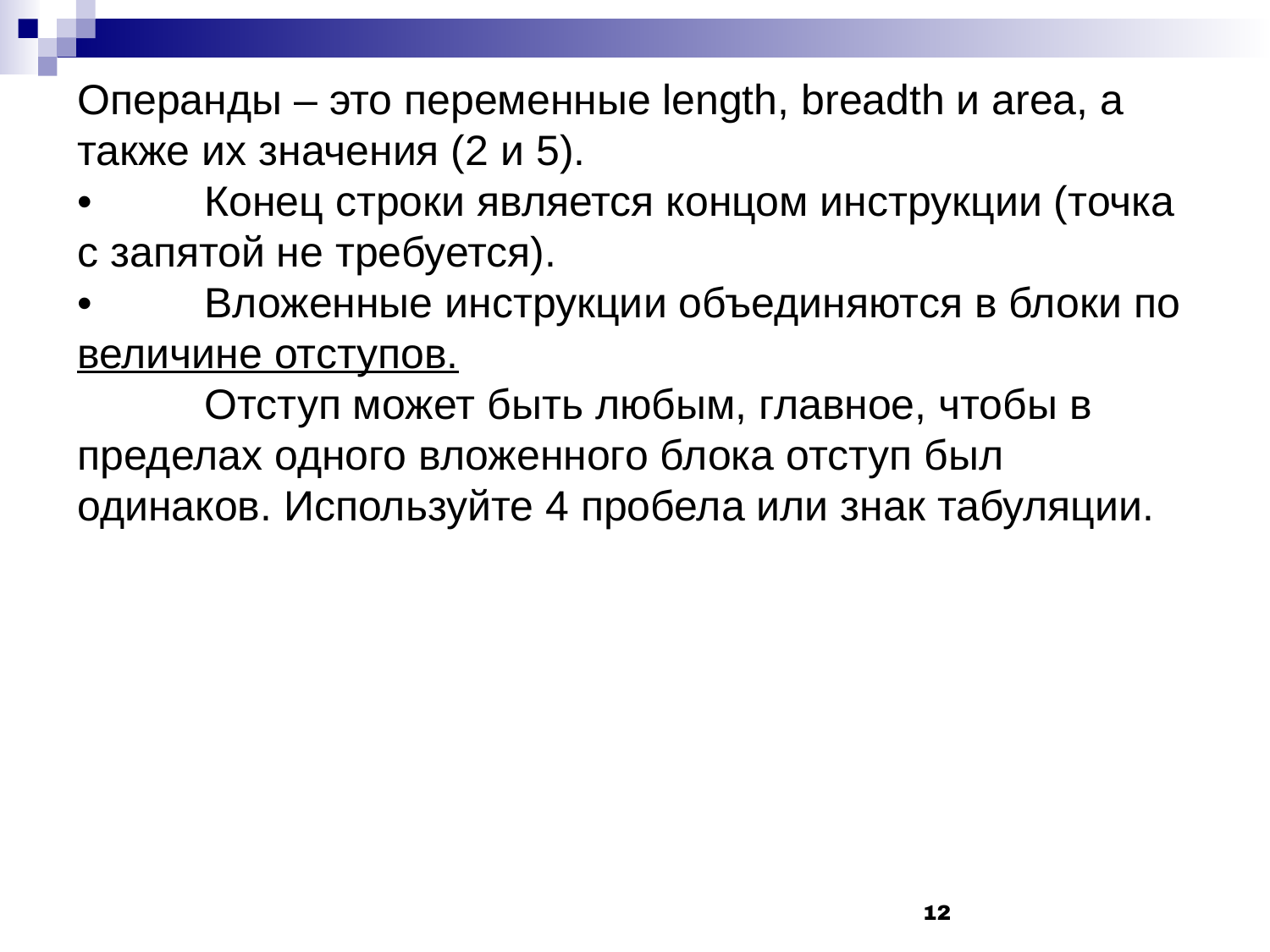

Операнды – это переменные length, breadth и area, а также их значения (2 и 5).
•	Конец строки является концом инструкции (точка с запятой не требуется).
•	Вложенные инструкции объединяются в блоки по величине отступов.
	Отступ может быть любым, главное, чтобы в пределах одного вложенного блока отступ был одинаков. Используйте 4 пробела или знак табуляции.

12